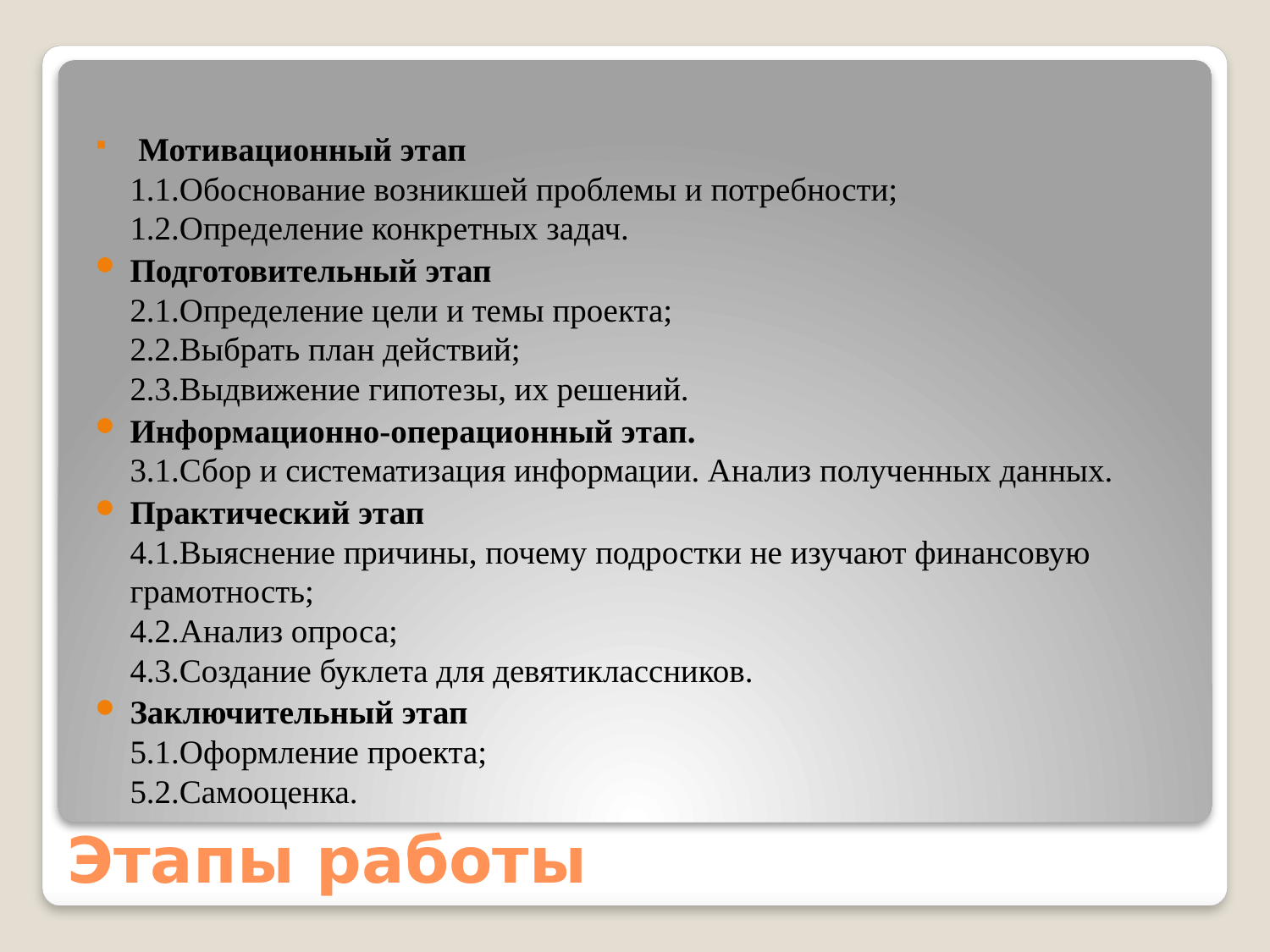

Мотивационный этап
1.1.Обоснование возникшей проблемы и потребности;
1.2.Определение конкретных задач.
Подготовительный этап
2.1.Определение цели и темы проекта;
2.2.Выбрать план действий;
2.3.Выдвижение гипотезы, их решений.
Информационно-операционный этап.
3.1.Сбор и систематизация информации. Анализ полученных данных.
Практический этап
4.1.Выяснение причины, почему подростки не изучают финансовую грамотность;
4.2.Анализ опроса;
4.3.Создание буклета для девятиклассников.
Заключительный этап
5.1.Оформление проекта;
5.2.Самооценка.

# Этапы работы